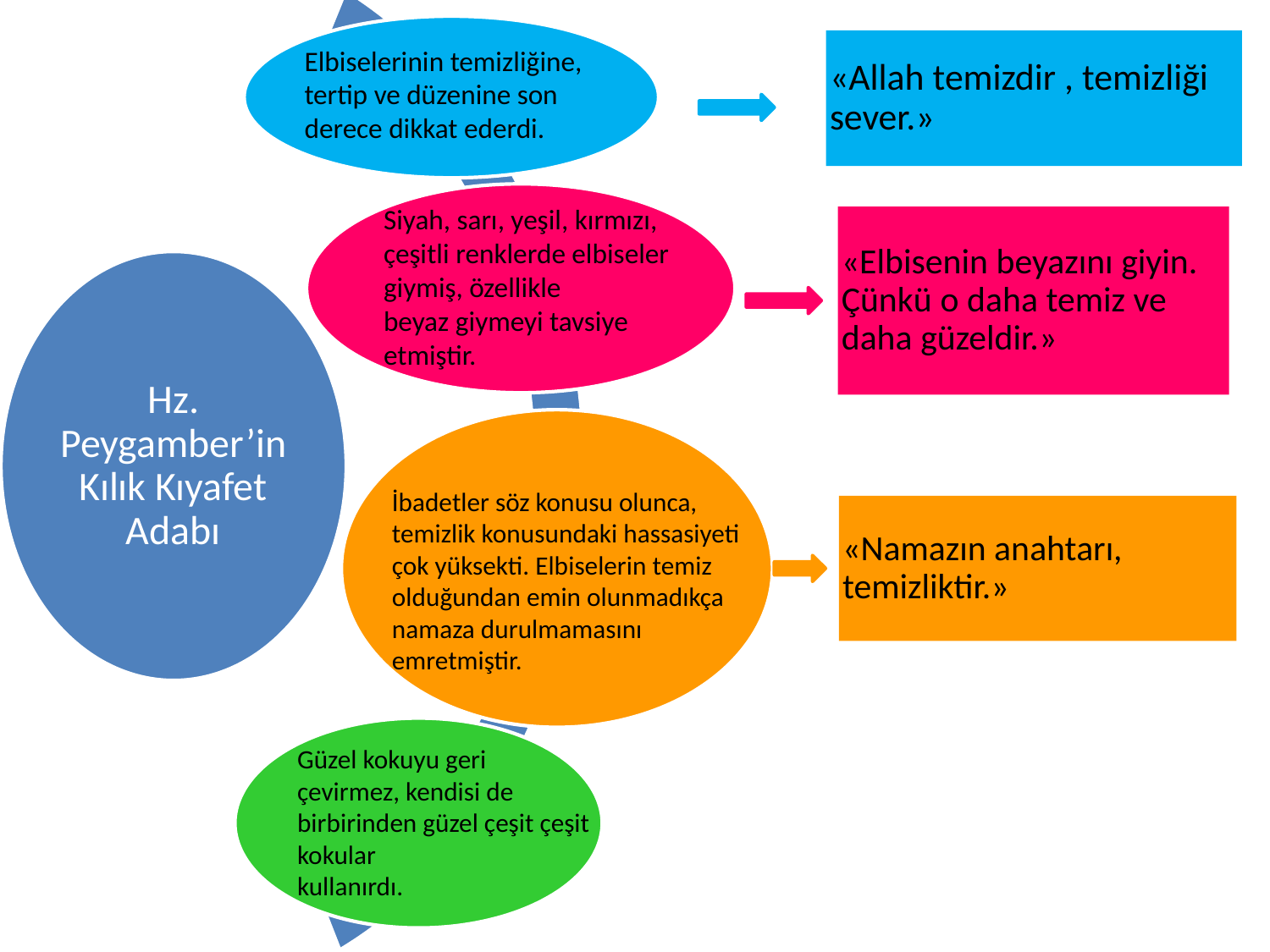

Hz. Peygamber’in Kılık Kıyafet Adabı
«Allah temizdir , temizliği sever.»
«Elbisenin beyazını giyin. Çünkü o daha temiz ve daha güzeldir.»
«Namazın anahtarı, temizliktir.»
Elbiselerinin temizliğine, tertip ve düzenine son derece dikkat ederdi.

Siyah, sarı, yeşil, kırmızı, çeşitli renklerde elbiseler giymiş, özellikle
beyaz giymeyi tavsiye etmiştir.

İbadetler söz konusu olunca, temizlik konusundaki hassasiyeti çok yüksekti. Elbiselerin temiz olduğundan emin olunmadıkça namaza durulmamasını emretmiştir.

Güzel kokuyu geri çevirmez, kendisi de birbirinden güzel çeşit çeşit kokular
kullanırdı.